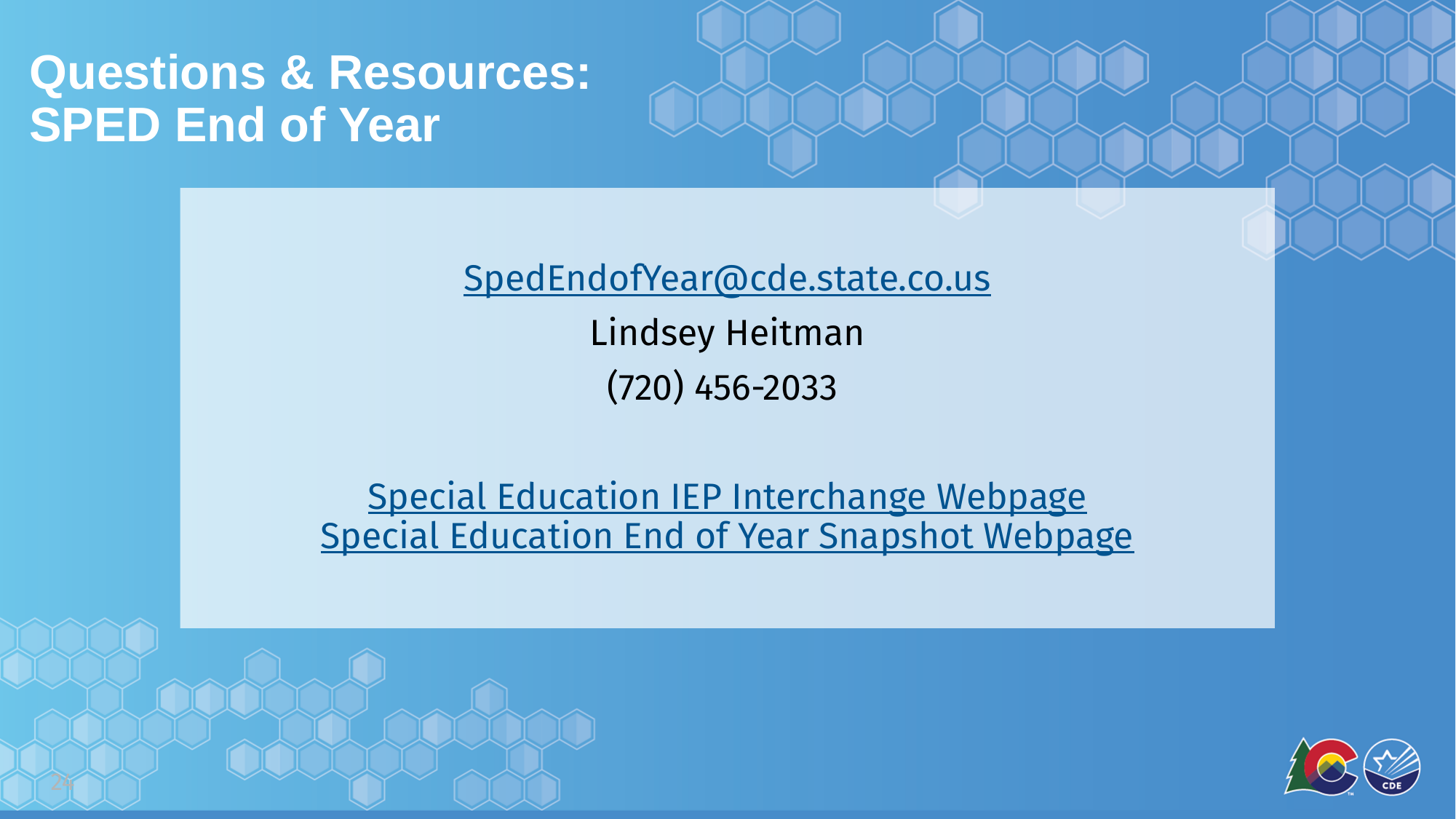

# Questions & Resources: SPED End of Year
SpedEndofYear@cde.state.co.us
Lindsey Heitman
(720) 456-2033

Special Education IEP Interchange Webpage
Special Education End of Year Snapshot Webpage
24